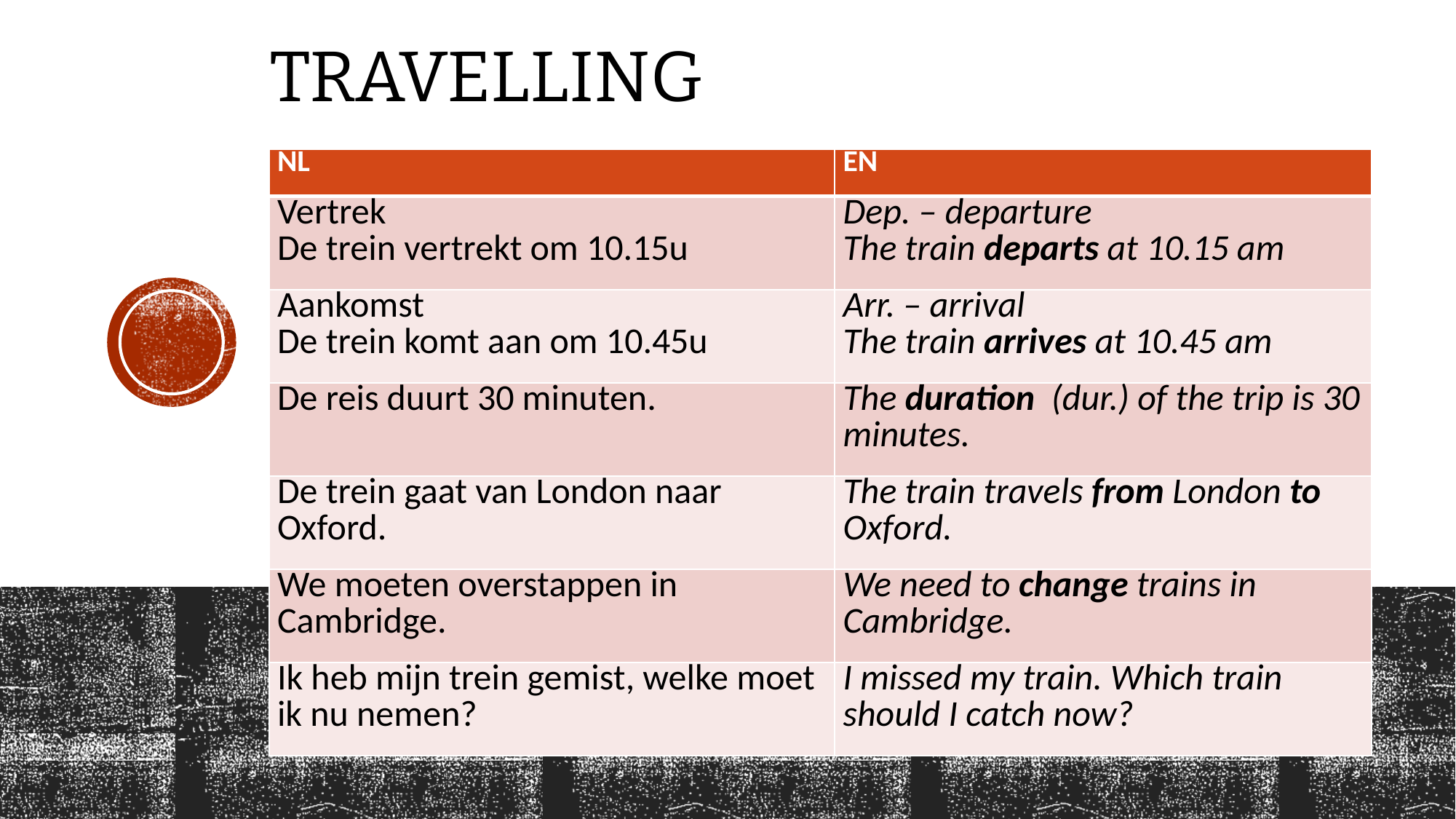

# Travelling
| NL | EN |
| --- | --- |
| Vertrek De trein vertrekt om 10.15u | Dep. – departure The train departs at 10.15 am |
| Aankomst De trein komt aan om 10.45u | Arr. – arrival The train arrives at 10.45 am |
| De reis duurt 30 minuten. | The duration (dur.) of the trip is 30 minutes. |
| De trein gaat van London naar Oxford. | The train travels from London to Oxford. |
| We moeten overstappen in Cambridge. | We need to change trains in Cambridge. |
| Ik heb mijn trein gemist, welke moet ik nu nemen? | I missed my train. Which train should I catch now? |